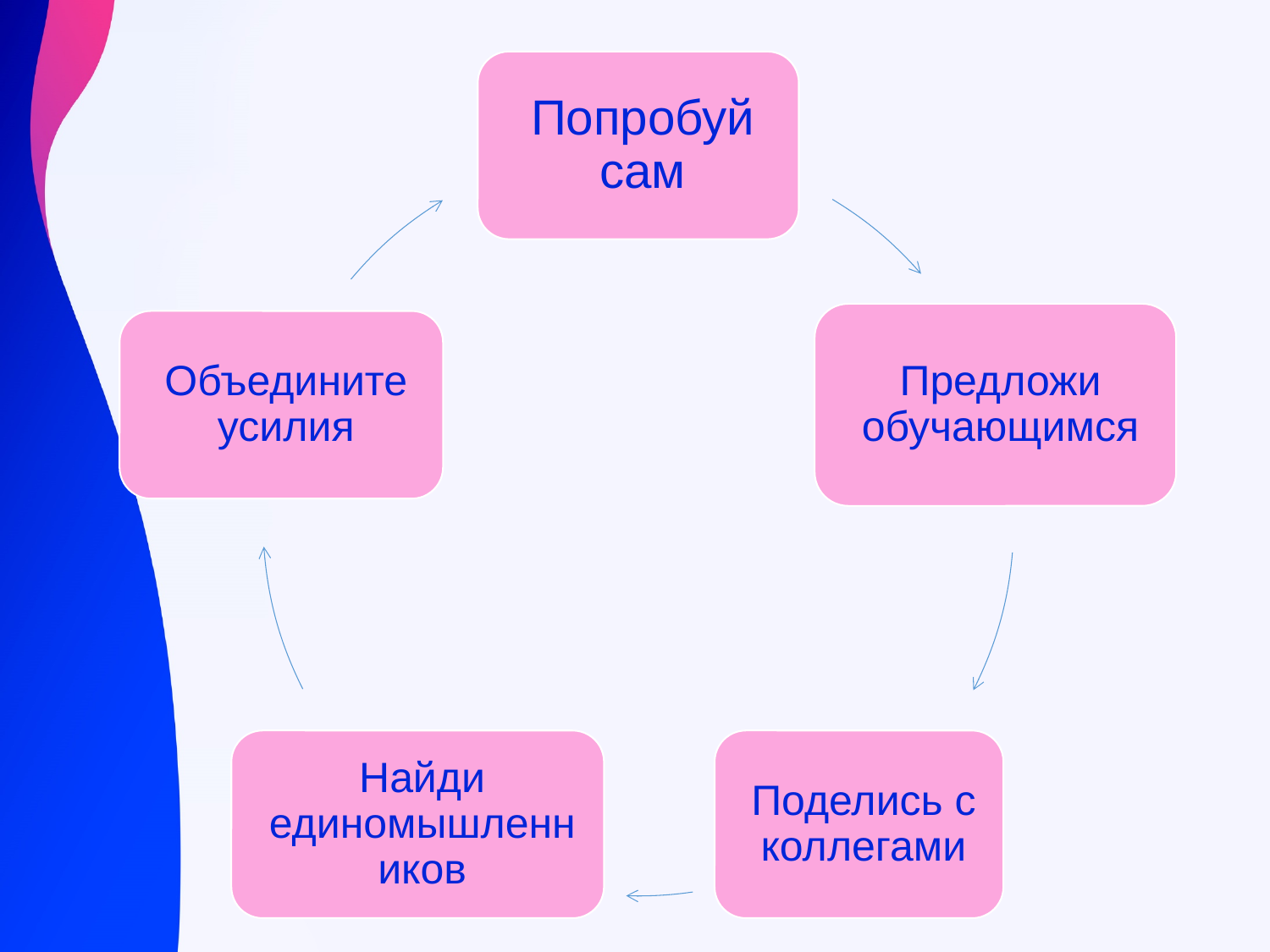

Попробуй сам
Предложи обучающимся
Поделись с коллегами
Найди единомышленников
Объедините усилия